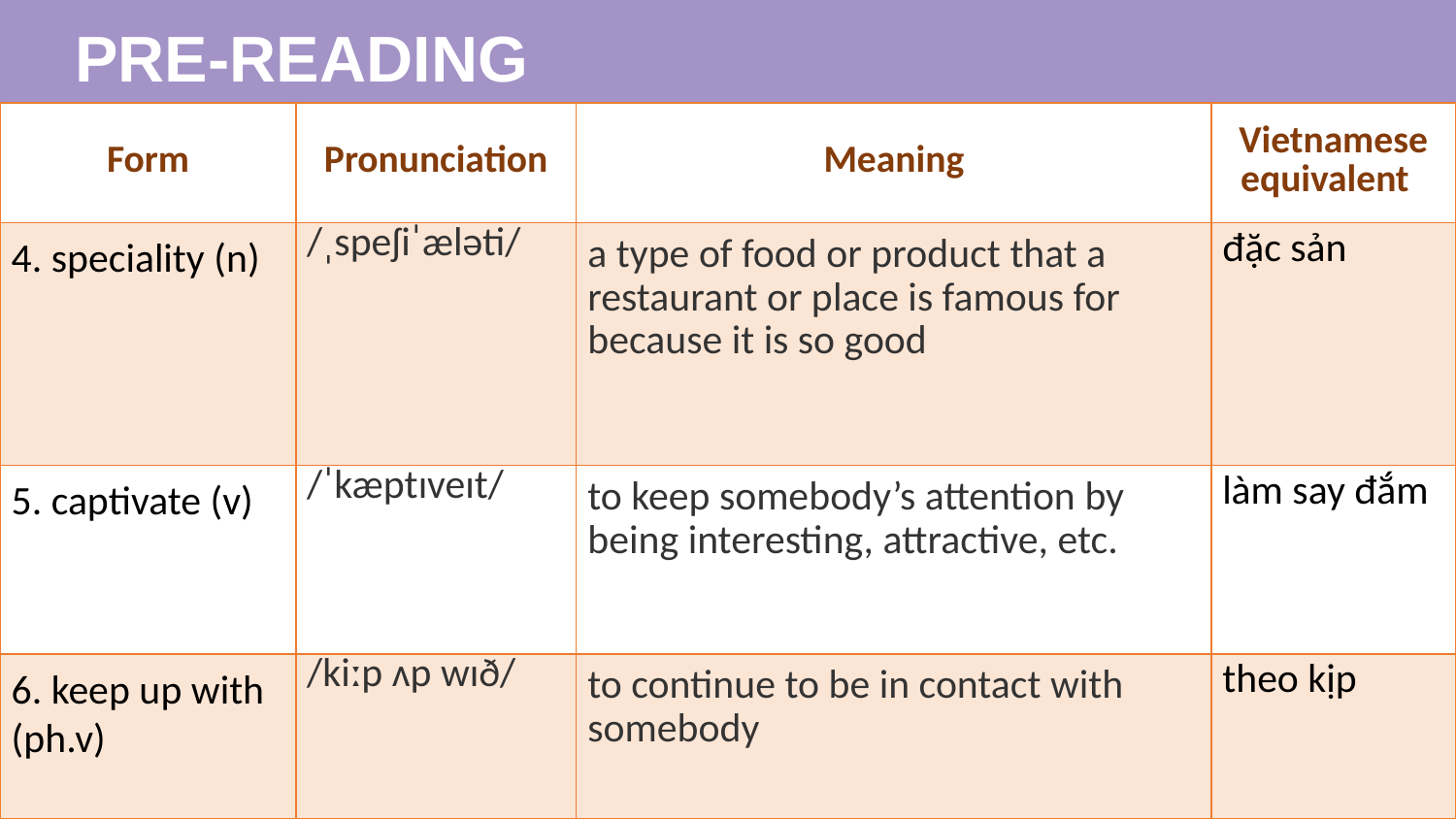

PRE-READING
| Form | Pronunciation | Meaning | Vietnamese equivalent |
| --- | --- | --- | --- |
| 4. speciality (n) | /ˌspeʃiˈæləti/ | a type of food or product that a restaurant or place is famous for because it is so good | đặc sản |
| 5. captivate (v) | /ˈkæptɪveɪt/ | to keep somebody’s attention by being interesting, attractive, etc. | làm say đắm |
| 6. keep up with (ph.v) | /kiːp ʌp wɪð/ | to continue to be in contact with somebody | theo kịp |